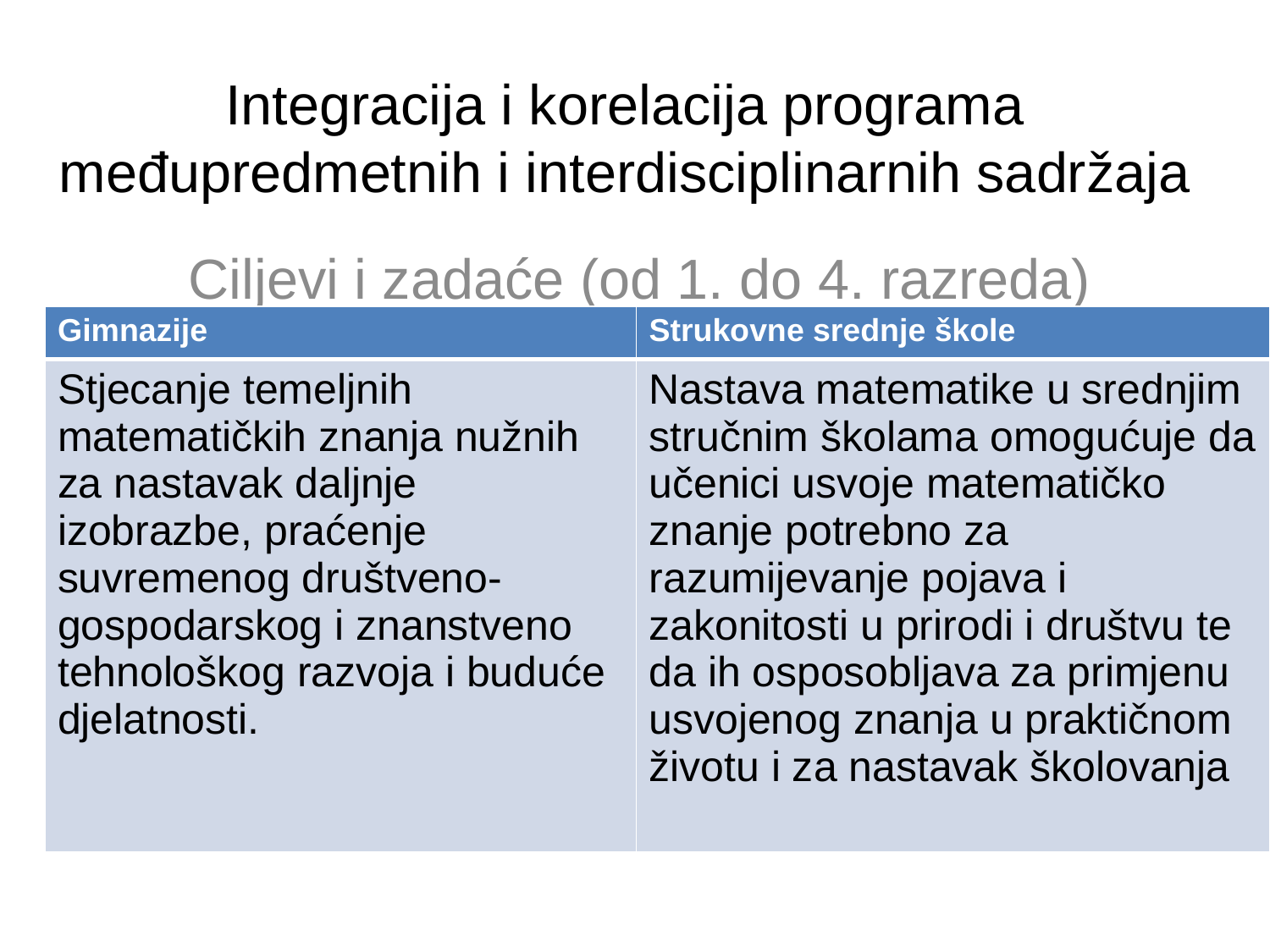

# Integracija i korelacija programa međupredmetnih i interdisciplinarnih sadržaja
Ciljevi i zadaće (od 1. do 4. razreda)

| Gimnazije | Strukovne srednje škole |
| --- | --- |
| Stjecanje temeljnih matematičkih znanja nužnih za nastavak daljnje izobrazbe, praćenje suvremenog društveno-gospodarskog i znanstveno tehnološkog razvoja i buduće djelatnosti. | Nastava matematike u srednjim stručnim školama omogućuje da učenici usvoje matematičko znanje potrebno za razumijevanje pojava i zakonitosti u prirodi i društvu te da ih osposobljava za primjenu usvojenog znanja u praktičnom životu i za nastavak školovanja |